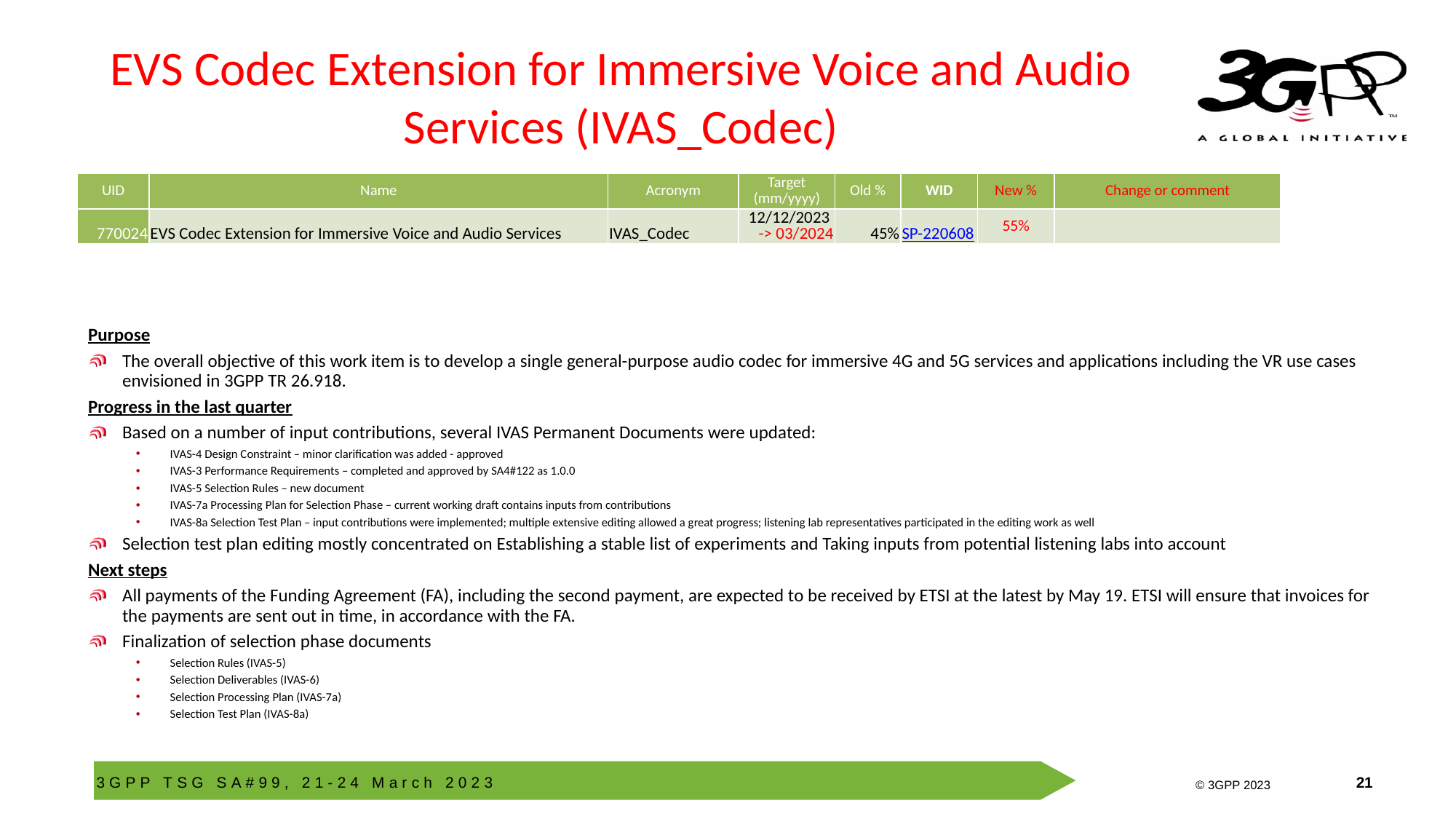

# EVS Codec Extension for Immersive Voice and Audio Services (IVAS_Codec)
| UID | Name | Acronym | Target (mm/yyyy) | Old % | WID | New % | Change or comment |
| --- | --- | --- | --- | --- | --- | --- | --- |
| 770024 | EVS Codec Extension for Immersive Voice and Audio Services | IVAS\_Codec | 12/12/2023 -> 03/2024 | 45% | SP-220608 | 55% |  |
Purpose
The overall objective of this work item is to develop a single general-purpose audio codec for immersive 4G and 5G services and applications including the VR use cases envisioned in 3GPP TR 26.918.
Progress in the last quarter
Based on a number of input contributions, several IVAS Permanent Documents were updated:
IVAS-4 Design Constraint – minor clarification was added - approved
IVAS-3 Performance Requirements – completed and approved by SA4#122 as 1.0.0
IVAS-5 Selection Rules – new document
IVAS-7a Processing Plan for Selection Phase – current working draft contains inputs from contributions
IVAS-8a Selection Test Plan – input contributions were implemented; multiple extensive editing allowed a great progress; listening lab representatives participated in the editing work as well
Selection test plan editing mostly concentrated on Establishing a stable list of experiments and Taking inputs from potential listening labs into account
Next steps
All payments of the Funding Agreement (FA), including the second payment, are expected to be received by ETSI at the latest by May 19. ETSI will ensure that invoices for the payments are sent out in time, in accordance with the FA.
Finalization of selection phase documents
Selection Rules (IVAS-5)
Selection Deliverables (IVAS-6)
Selection Processing Plan (IVAS-7a)
Selection Test Plan (IVAS-8a)